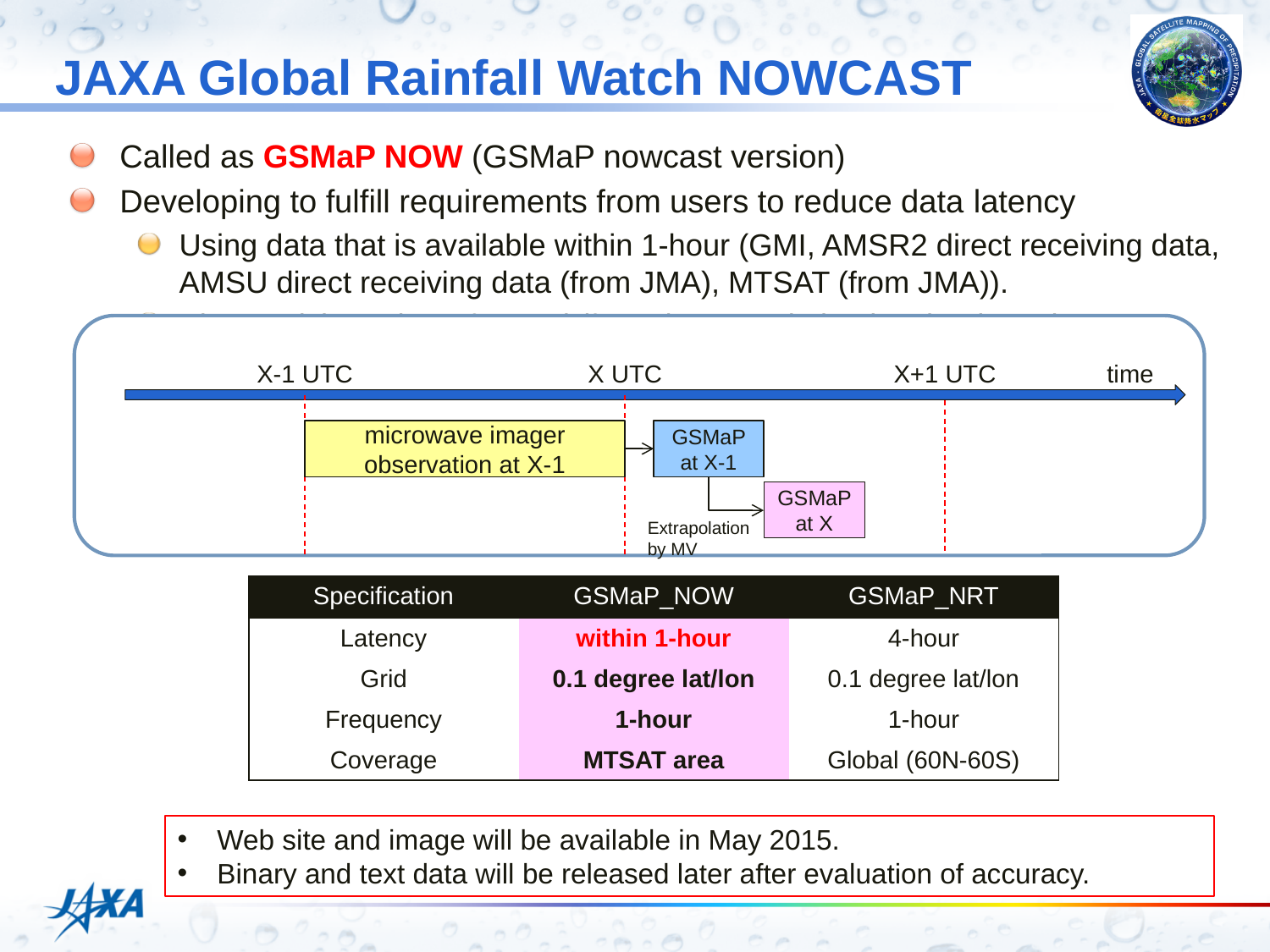

# JAXA Global Rainfall Watch NOWCAST
Called as GSMaP NOW (GSMaP nowcast version)
Developing to fulfill requirements from users to reduce data latency
Using data that is available within 1-hour (GMI, AMSR2 direct receiving data, AMSU direct receiving data (from JMA), MTSAT (from JMA)).
Also applying 1-hour forward (future) extrapolation by cloud moving vector.

X-1 UTC
X UTC
X+1 UTC
time

microwave imager observation at X-1
GSMaP at X-1
GSMaP at X
Extrapolation by MV
| Specification | GSMaP\_NOW | GSMaP\_NRT |
| --- | --- | --- |
| Latency | within 1-hour | 4-hour |
| Grid | 0.1 degree lat/lon | 0.1 degree lat/lon |
| Frequency | 1-hour | 1-hour |
| Coverage | MTSAT area | Global (60N-60S) |
Web site and image will be available in May 2015.
Binary and text data will be released later after evaluation of accuracy.